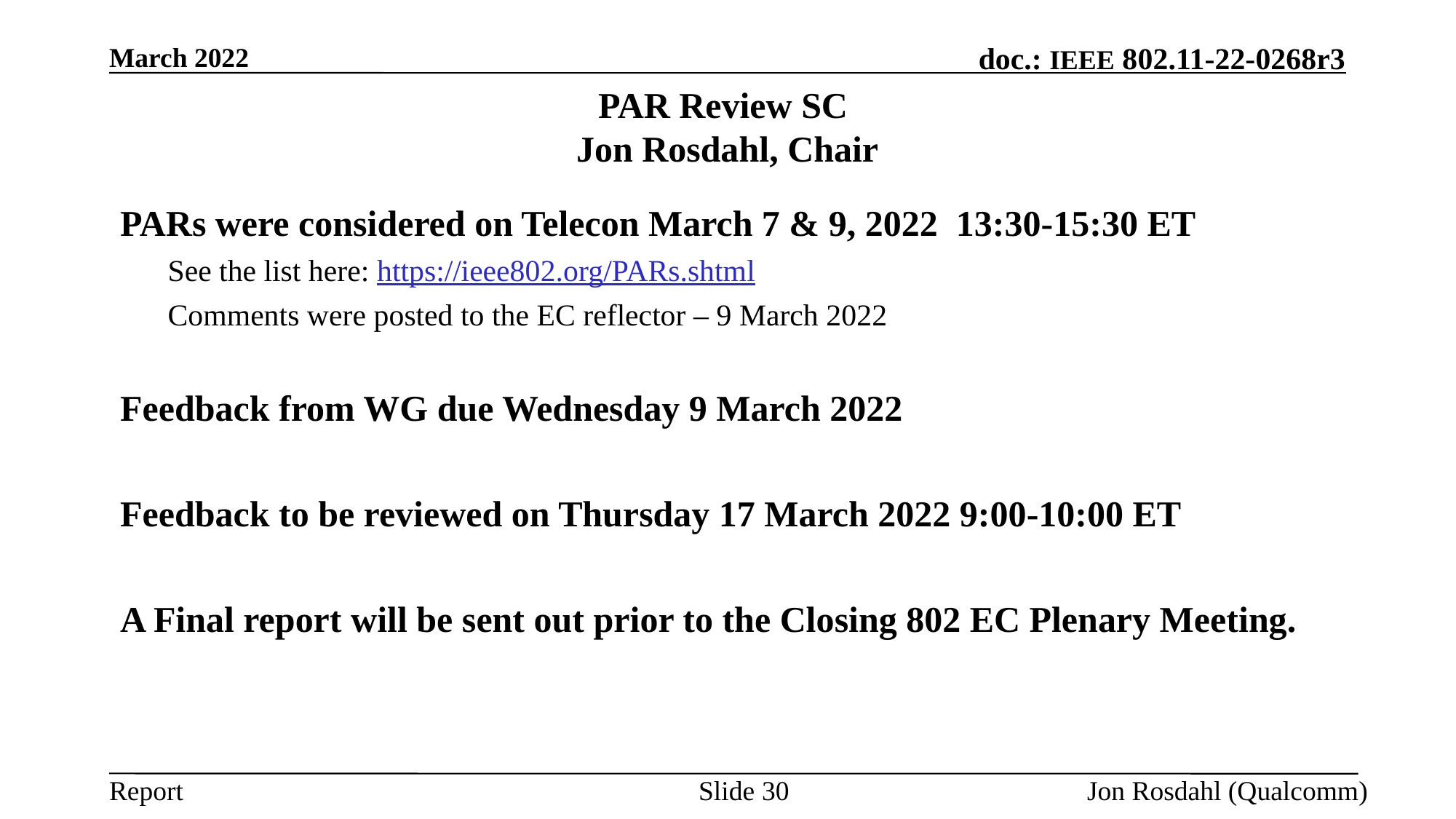

March 2022
# PAR Review SC Jon Rosdahl, Chair
PARs were considered on Telecon March 7 & 9, 2022  13:30-15:30 ET
See the list here: https://ieee802.org/PARs.shtml
Comments were posted to the EC reflector – 9 March 2022

Feedback from WG due Wednesday 9 March 2022

Feedback to be reviewed on Thursday 17 March 2022 9:00-10:00 ET

A Final report will be sent out prior to the Closing 802 EC Plenary Meeting.

Slide 30
Jon Rosdahl (Qualcomm)